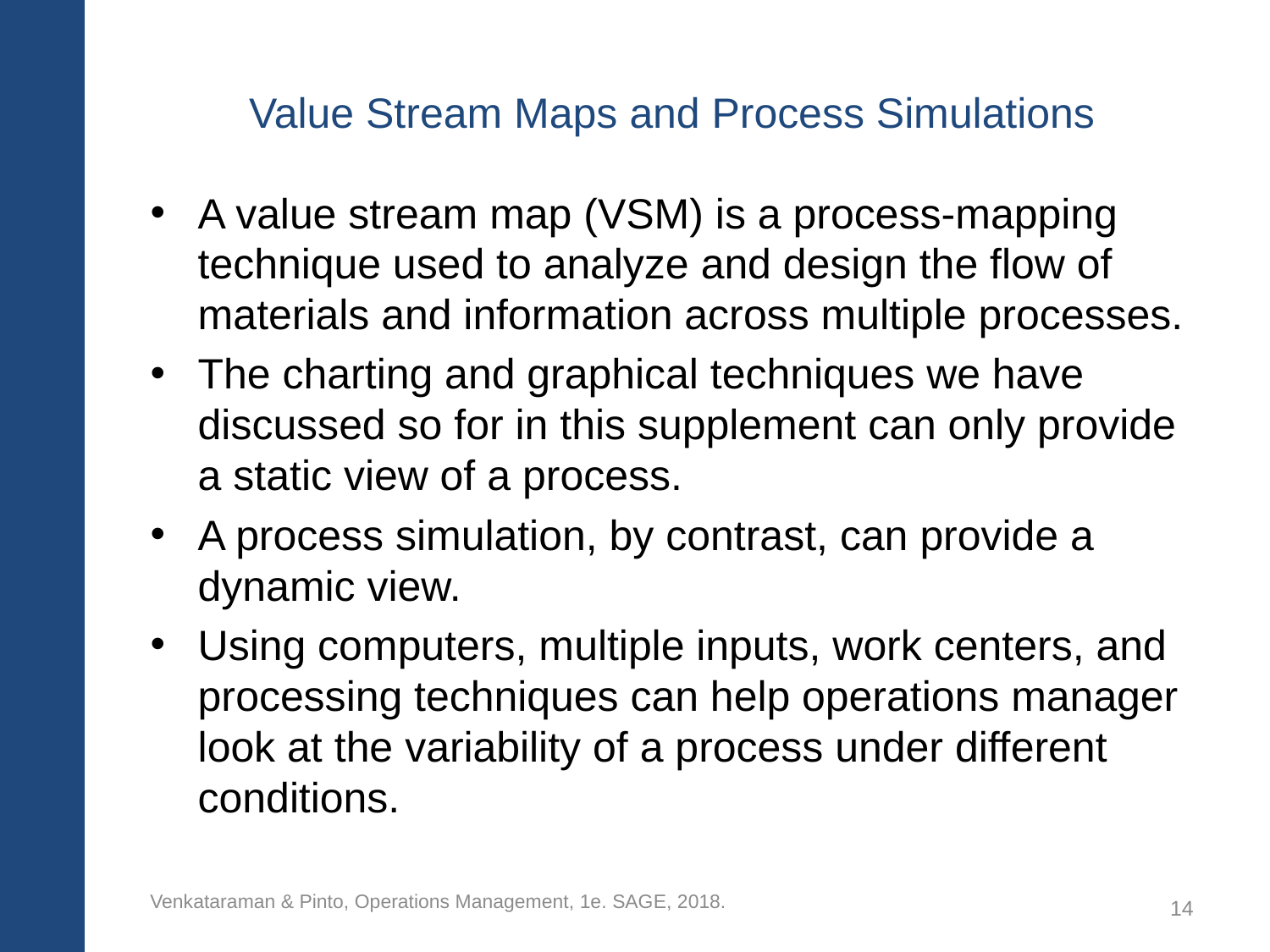

# Value Stream Maps and Process Simulations
A value stream map (VSM) is a process-mapping technique used to analyze and design the flow of materials and information across multiple processes.
The charting and graphical techniques we have discussed so for in this supplement can only provide a static view of a process.
A process simulation, by contrast, can provide a dynamic view.
Using computers, multiple inputs, work centers, and processing techniques can help operations manager look at the variability of a process under different conditions.
Venkataraman & Pinto, Operations Management, 1e. SAGE, 2018.
14